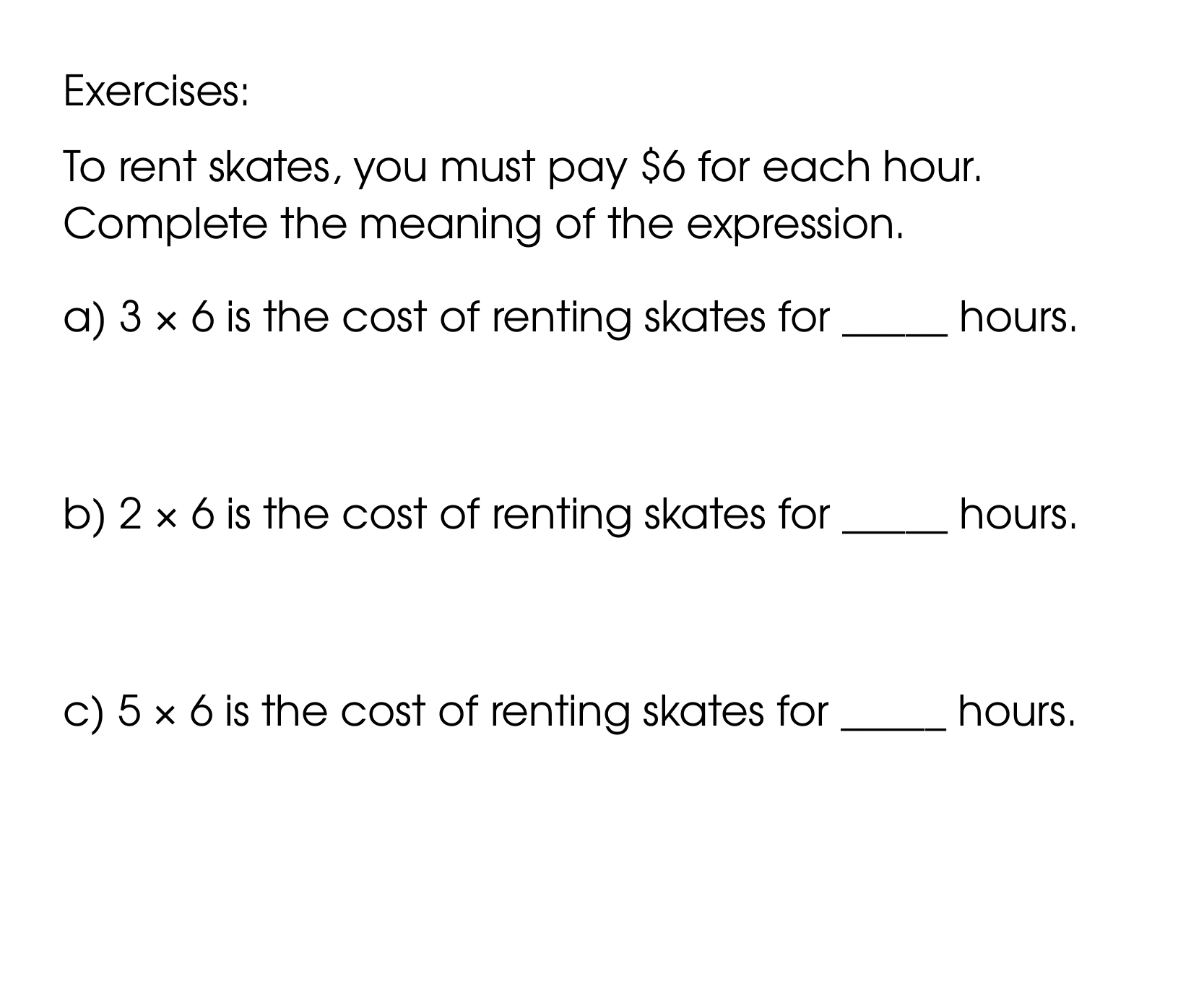

Exercises:
To rent skates, you must pay $6 for each hour. Complete the meaning of the expression.
a) 3 × 6 is the cost of renting skates for _____ hours.
b) 2 × 6 is the cost of renting skates for _____ hours.
c) 5 × 6 is the cost of renting skates for _____ hours.